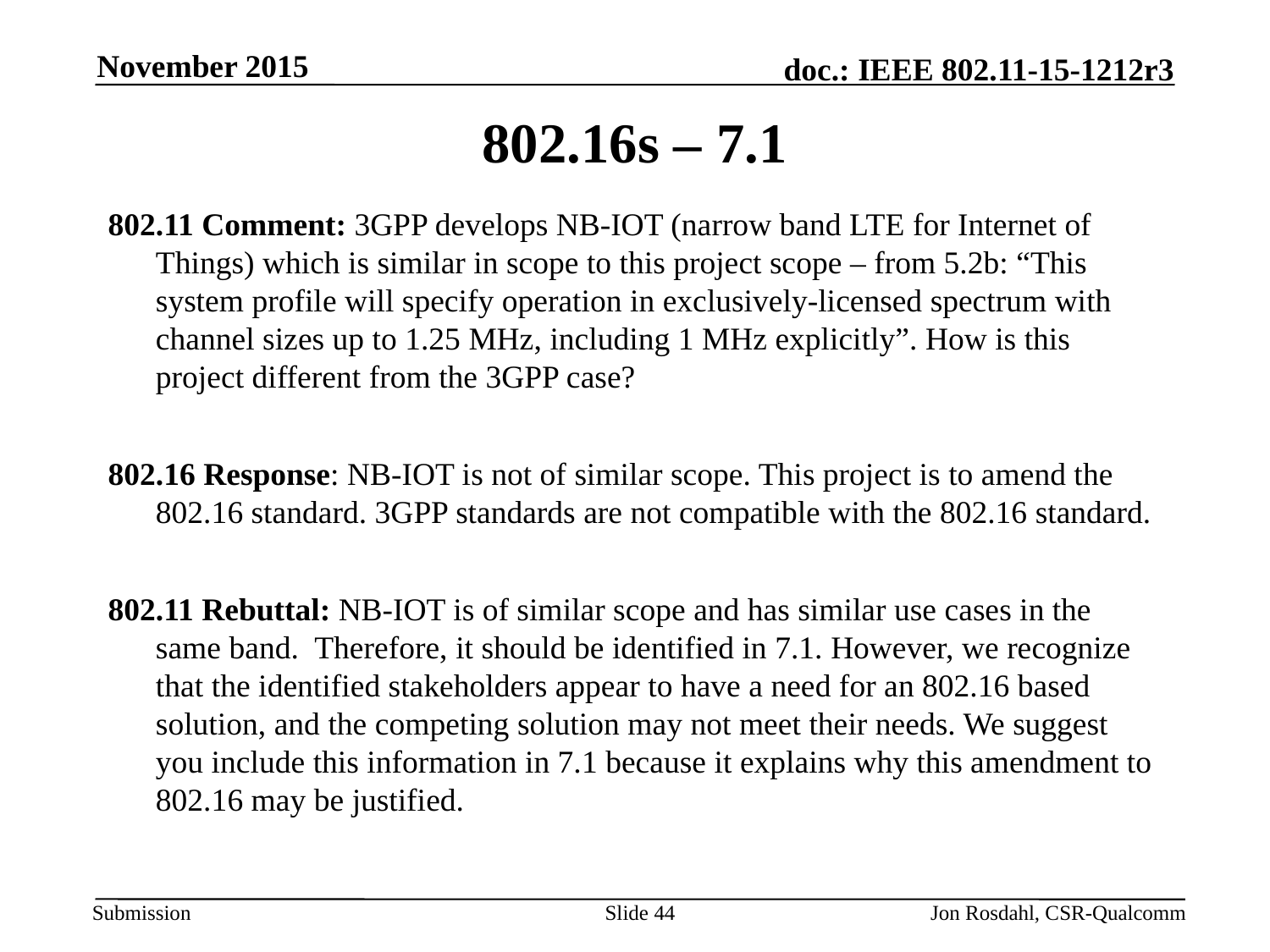

November 2015
# 802.16s – 7.1
802.11 Comment: 3GPP develops NB-IOT (narrow band LTE for Internet of Things) which is similar in scope to this project scope – from 5.2b: “This system profile will specify operation in exclusively-licensed spectrum with channel sizes up to 1.25 MHz, including 1 MHz explicitly”. How is this project different from the 3GPP case?

802.16 Response: NB-IOT is not of similar scope. This project is to amend the 802.16 standard. 3GPP standards are not compatible with the 802.16 standard.

802.11 Rebuttal: NB-IOT is of similar scope and has similar use cases in the same band.  Therefore, it should be identified in 7.1. However, we recognize that the identified stakeholders appear to have a need for an 802.16 based solution, and the competing solution may not meet their needs. We suggest you include this information in 7.1 because it explains why this amendment to 802.16 may be justified.
Slide 44
Jon Rosdahl, CSR-Qualcomm